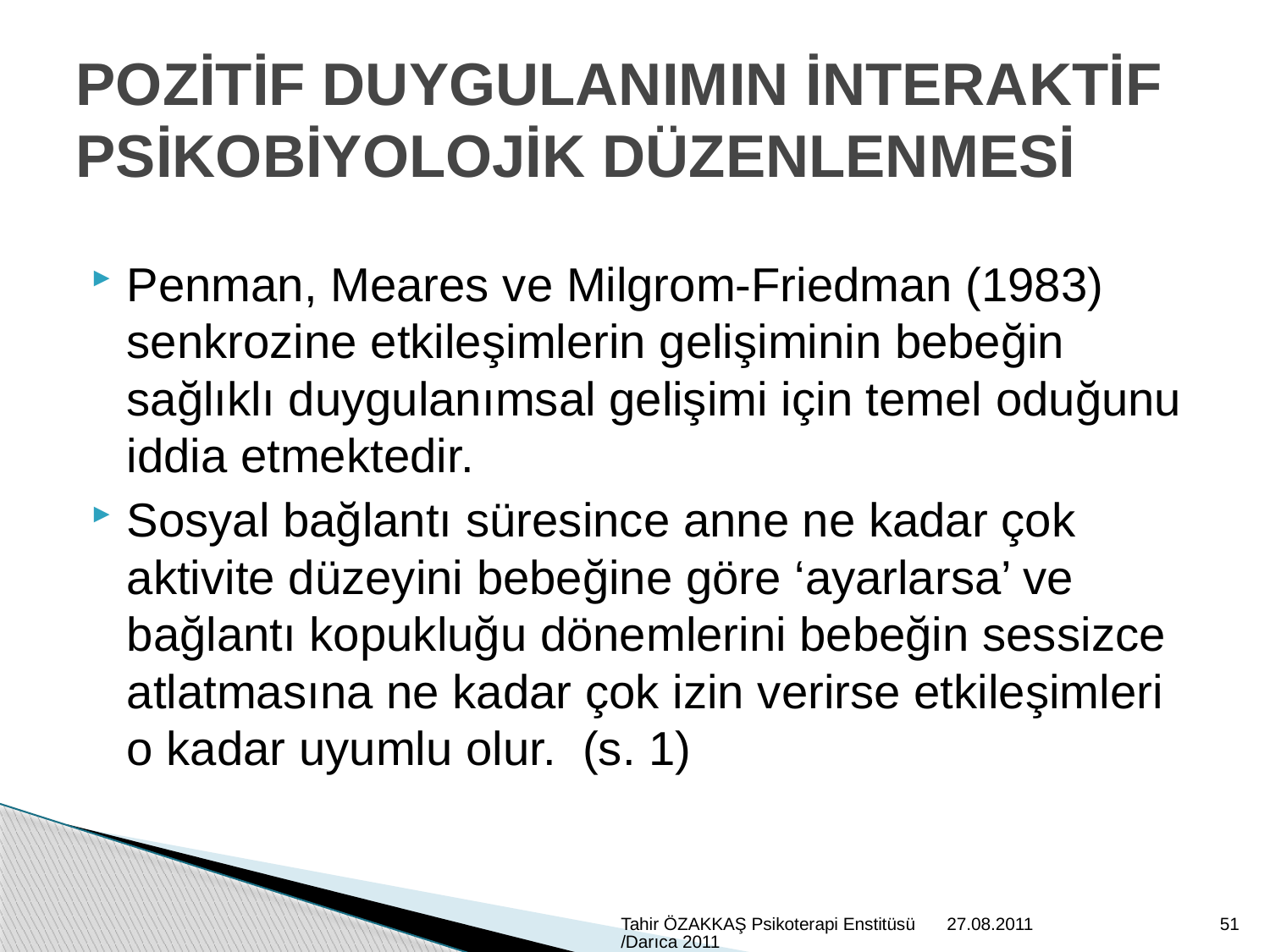

# POZİTİF DUYGULANIMIN İNTERAKTİF PSİKOBİYOLOJİK DÜZENLENMESİ
Penman, Meares ve Milgrom-Friedman (1983) senkrozine etkileşimlerin gelişiminin bebeğin sağlıklı duygulanımsal gelişimi için temel oduğunu iddia etmektedir.
Sosyal bağlantı süresince anne ne kadar çok aktivite düzeyini bebeğine göre ‘ayarlarsa’ ve bağlantı kopukluğu dönemlerini bebeğin sessizce atlatmasına ne kadar çok izin verirse etkileşimleri o kadar uyumlu olur.  (s. 1)
Tahir ÖZAKKAŞ Psikoterapi Enstitüsü /Darıca 2011
27.08.2011
51